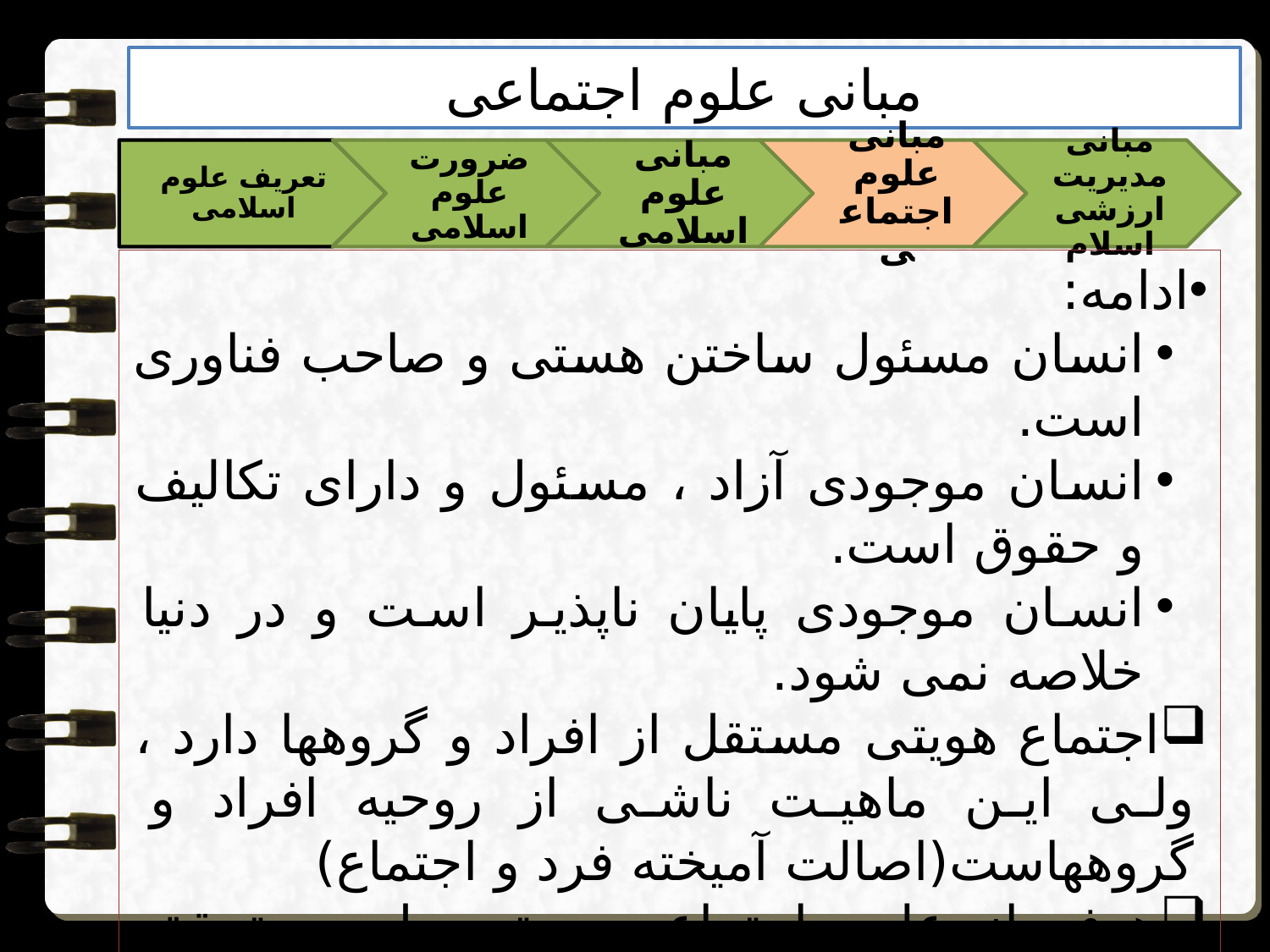

مبانی علوم اجتماعی
تعریف علوم اسلامی
ضرورت علوم اسلامی
مبانی علوم اسلامی
مبانی علوم اجتماعی
مبانی مدیریت ارزشی اسلام
ادامه:
انسان مسئول ساختن هستی و صاحب فناوری است.
انسان موجودی آزاد ، مسئول و دارای تکالیف و حقوق است.
انسان موجودی پایان ناپذیر است و در دنیا خلاصه نمی شود.
اجتماع هویتی مستقل از افراد و گروهها دارد ، ولی این ماهیت ناشی از روحیه افراد و گروههاست(اصالت آمیخته فرد و اجتماع)
هدف از علوم اجتماعی ، تسهیل در تحقق عدالت اجتماعی،تعاون اجتماعی  ،رفاه عمومی و بهداشت همگانی است. به طوریکه منجر به رشد همه افراد انسانها گردد.